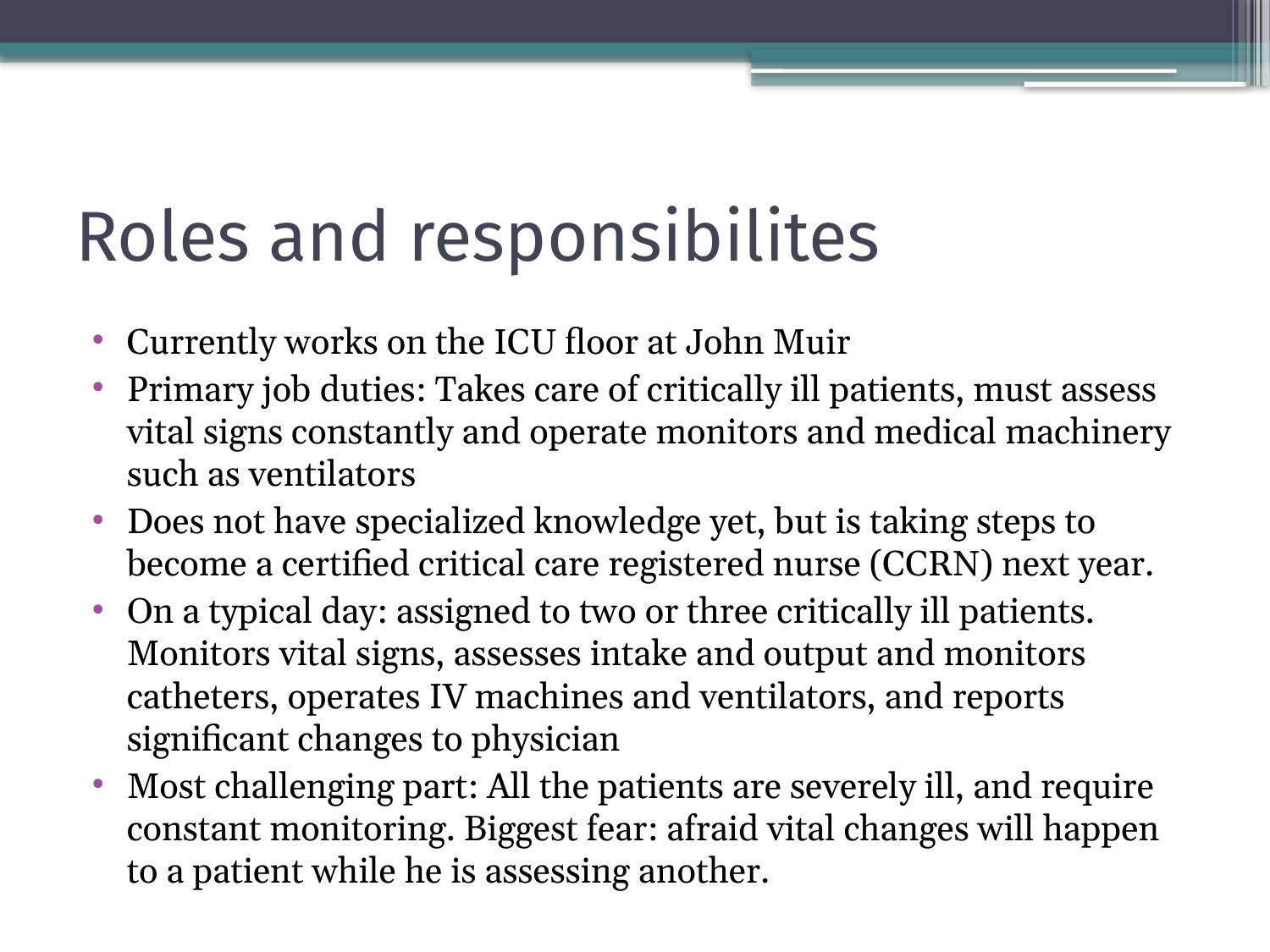

# Roles and responsibilites
Currently works on the ICU floor at John Muir
Primary job duties: Takes care of critically ill patients, must assess vital signs constantly and operate monitors and medical machinery such as ventilators
Does not have specialized knowledge yet, but is taking steps to become a certified critical care registered nurse (CCRN) next year.
On a typical day: assigned to two or three critically ill patients. Monitors vital signs, assesses intake and output and monitors catheters, operates IV machines and ventilators, and reports significant changes to physician
Most challenging part: All the patients are severely ill, and require constant monitoring. Biggest fear: afraid vital changes will happen to a patient while he is assessing another.